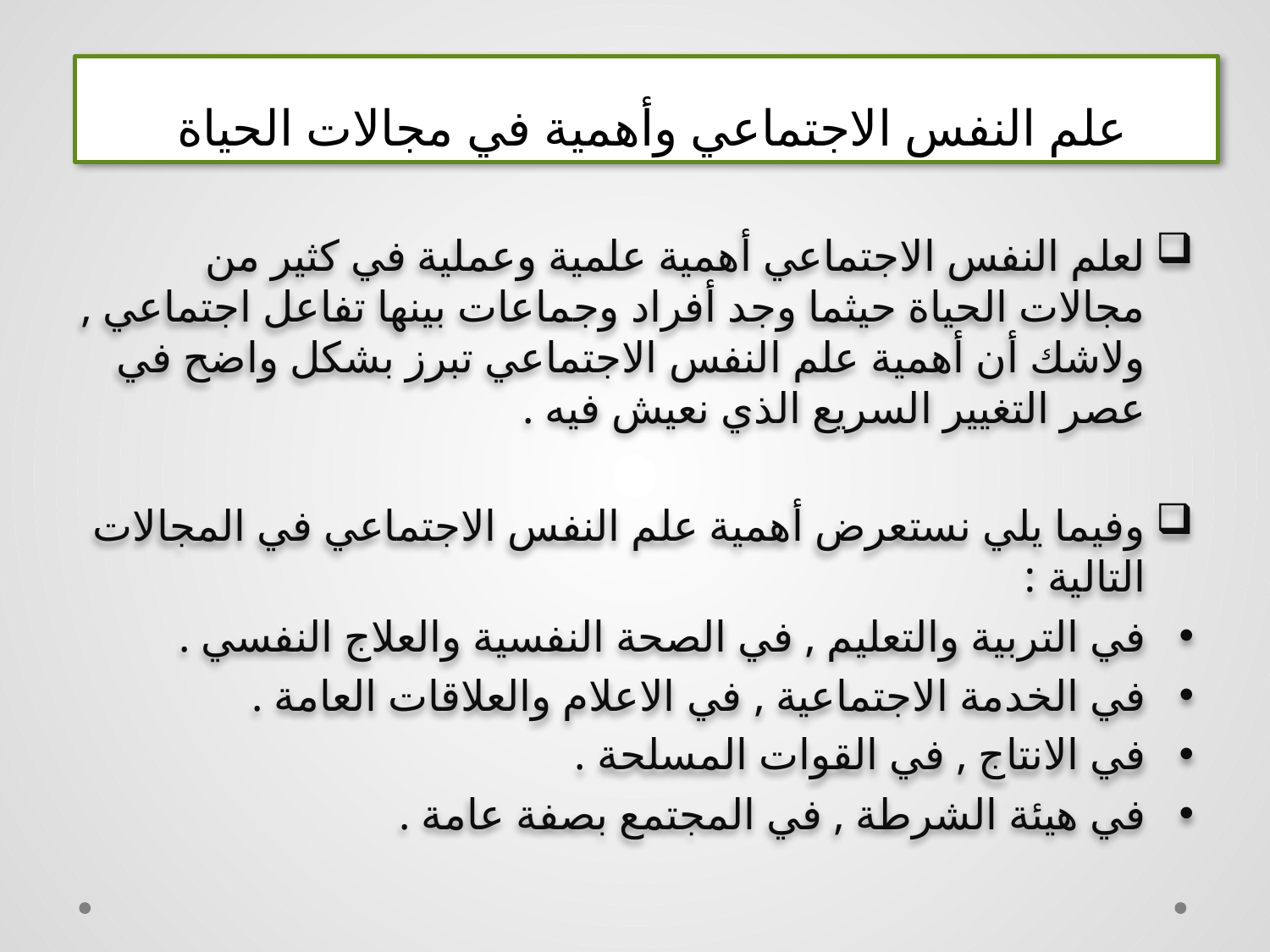

# علم النفس الاجتماعي وأهمية في مجالات الحياة
لعلم النفس الاجتماعي أهمية علمية وعملية في كثير من مجالات الحياة حيثما وجد أفراد وجماعات بينها تفاعل اجتماعي , ولاشك أن أهمية علم النفس الاجتماعي تبرز بشكل واضح في عصر التغيير السريع الذي نعيش فيه .

وفيما يلي نستعرض أهمية علم النفس الاجتماعي في المجالات التالية :
في التربية والتعليم , في الصحة النفسية والعلاج النفسي .
في الخدمة الاجتماعية , في الاعلام والعلاقات العامة .
في الانتاج , في القوات المسلحة .
في هيئة الشرطة , في المجتمع بصفة عامة .